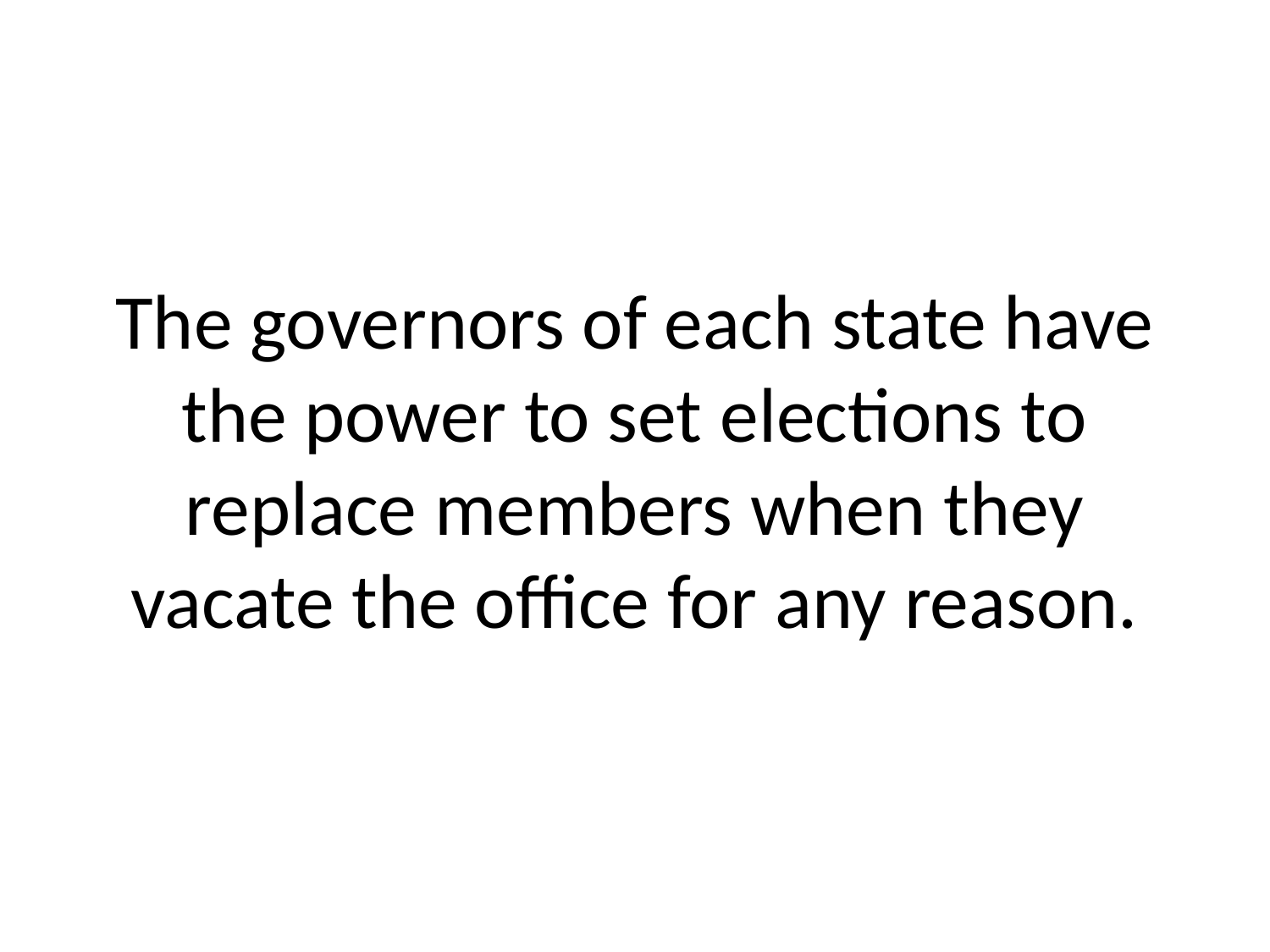

# The governors of each state have the power to set elections to replace members when they vacate the office for any reason.